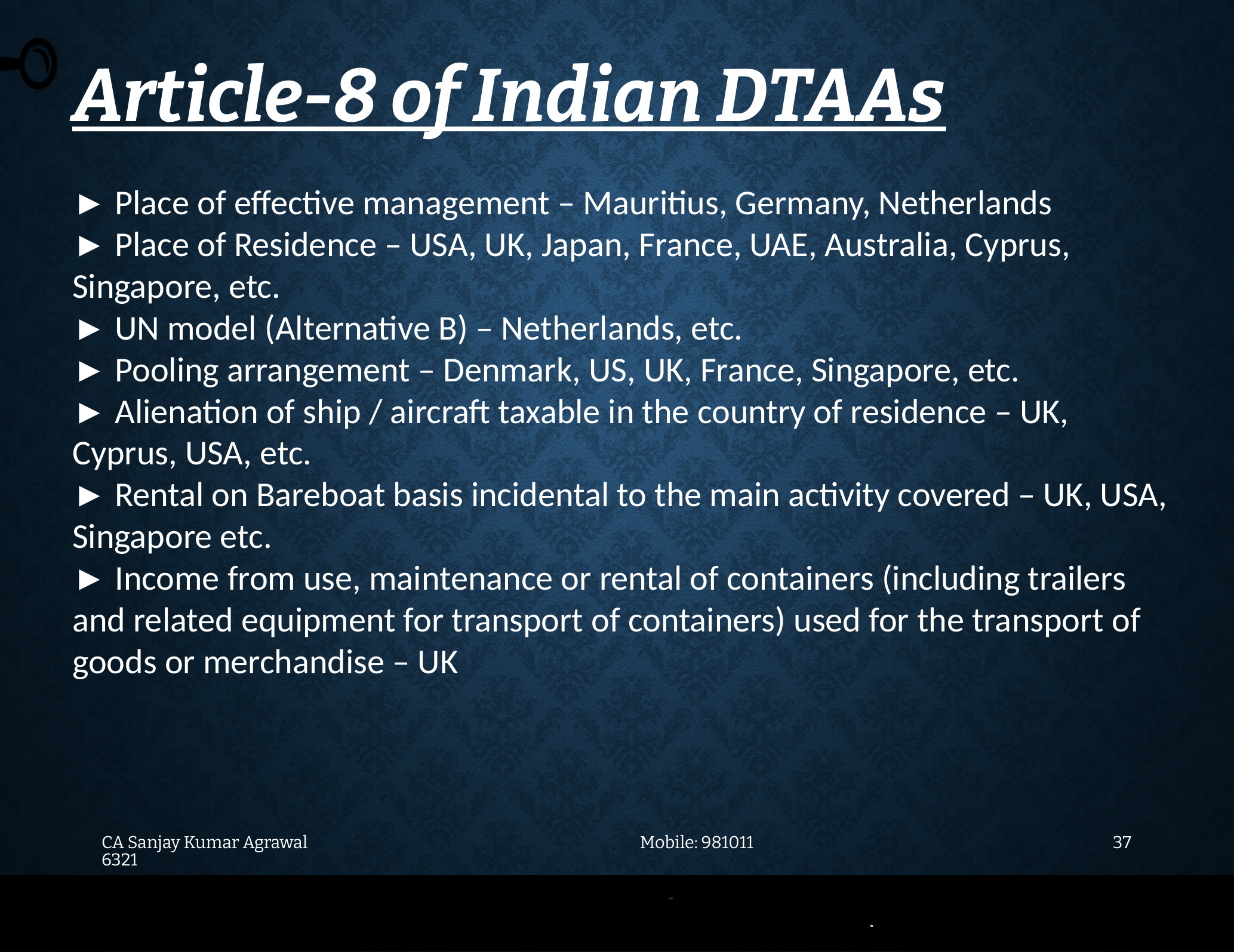

Article-8 of Indian DTAAs
► Place of effective management – Mauritius, Germany, Netherlands
► Place of Residence – USA, UK, Japan, France, UAE, Australia, Cyprus, Singapore, etc.
► UN model (Alternative B) – Netherlands, etc.
► Pooling arrangement – Denmark, US, UK, France, Singapore, etc.
► Alienation of ship / aircraft taxable in the country of residence – UK, Cyprus, USA, etc.
► Rental on Bareboat basis incidental to the main activity covered – UK, USA, Singapore etc.
► Income from use, maintenance or rental of containers (including trailers and related equipment for transport of containers) used for the transport of goods or merchandise – UK
CA Sanjay Kumar Agrawal                                                                                                 Mobile: 9810116321
37